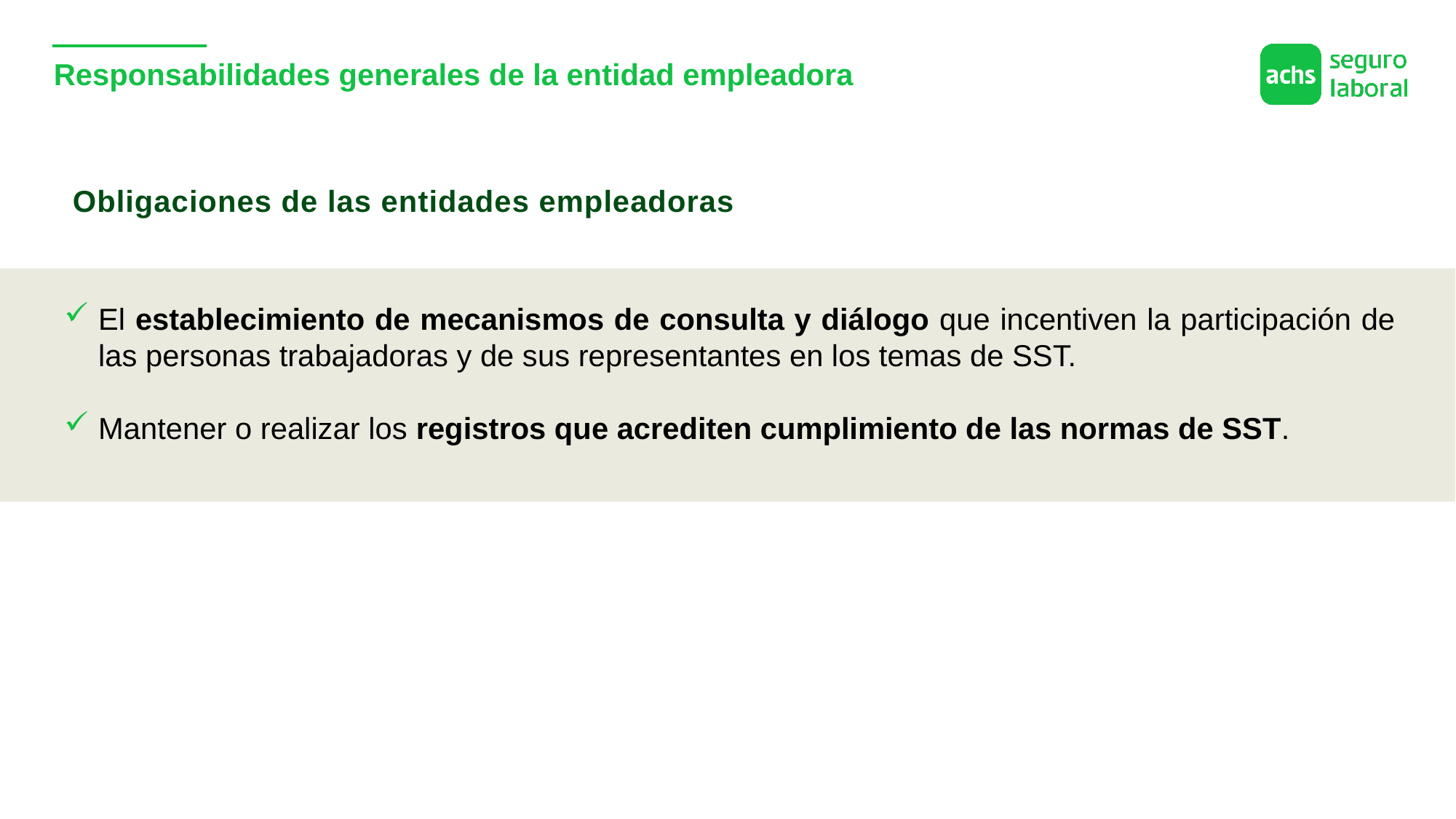

# Responsabilidades generales de la entidad empleadora
Obligaciones de las entidades empleadoras

El establecimiento de mecanismos de consulta y diálogo que incentiven la participación de las personas trabajadoras y de sus representantes en los temas de SST.

Mantener o realizar los registros que acrediten cumplimiento de las normas de SST.